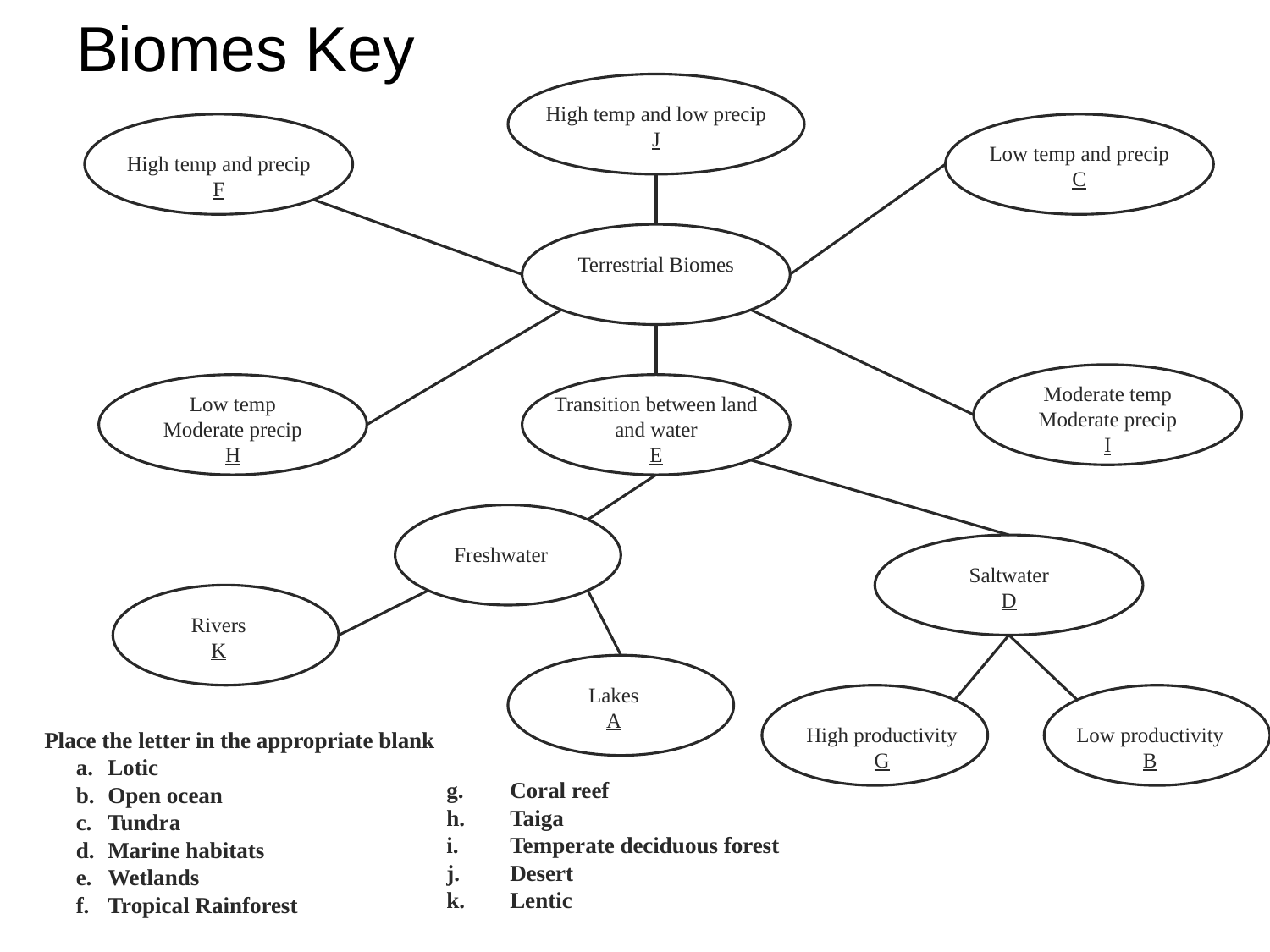

Biomes Key

High temp and low precip
J

Low temp and precip
C
High temp and precip
F

Terrestrial Biomes

Moderate temp
Moderate precip
I
Low temp
Moderate precip
H
Transition between land and water
E

Freshwater

Saltwater
D

Rivers
K

Lakes
A

High productivity
G
Low productivity
B
	Place the letter in the appropriate blank
Lotic
Open ocean
Tundra
Marine habitats
Wetlands
Tropical Rainforest

Coral reef
Taiga
Temperate deciduous forest
Desert
Lentic